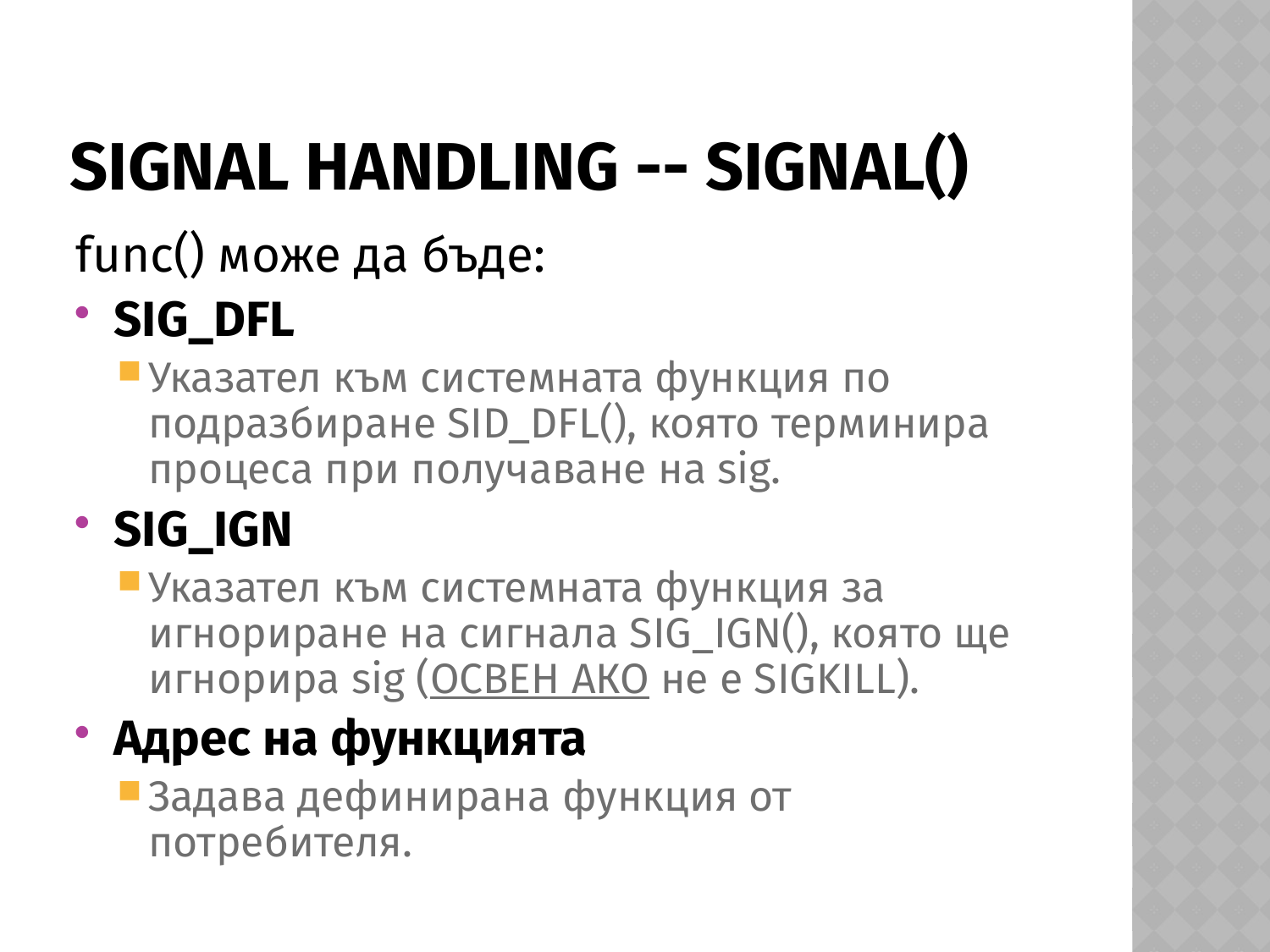

# Signal Handling -- signal()
func() може да бъде:
SIG_DFL
Указател към системната функция по подразбиране SID_DFL(), която терминира процеса при получаване на sig.
SIG_IGN
Указател към системната функция за игнориране на сигнала SIG_IGN(), която ще игнорира sig (ОСВЕН АКО не е SIGKILL).
Адрес на функцията
Задава дефинирана функция от потребителя.